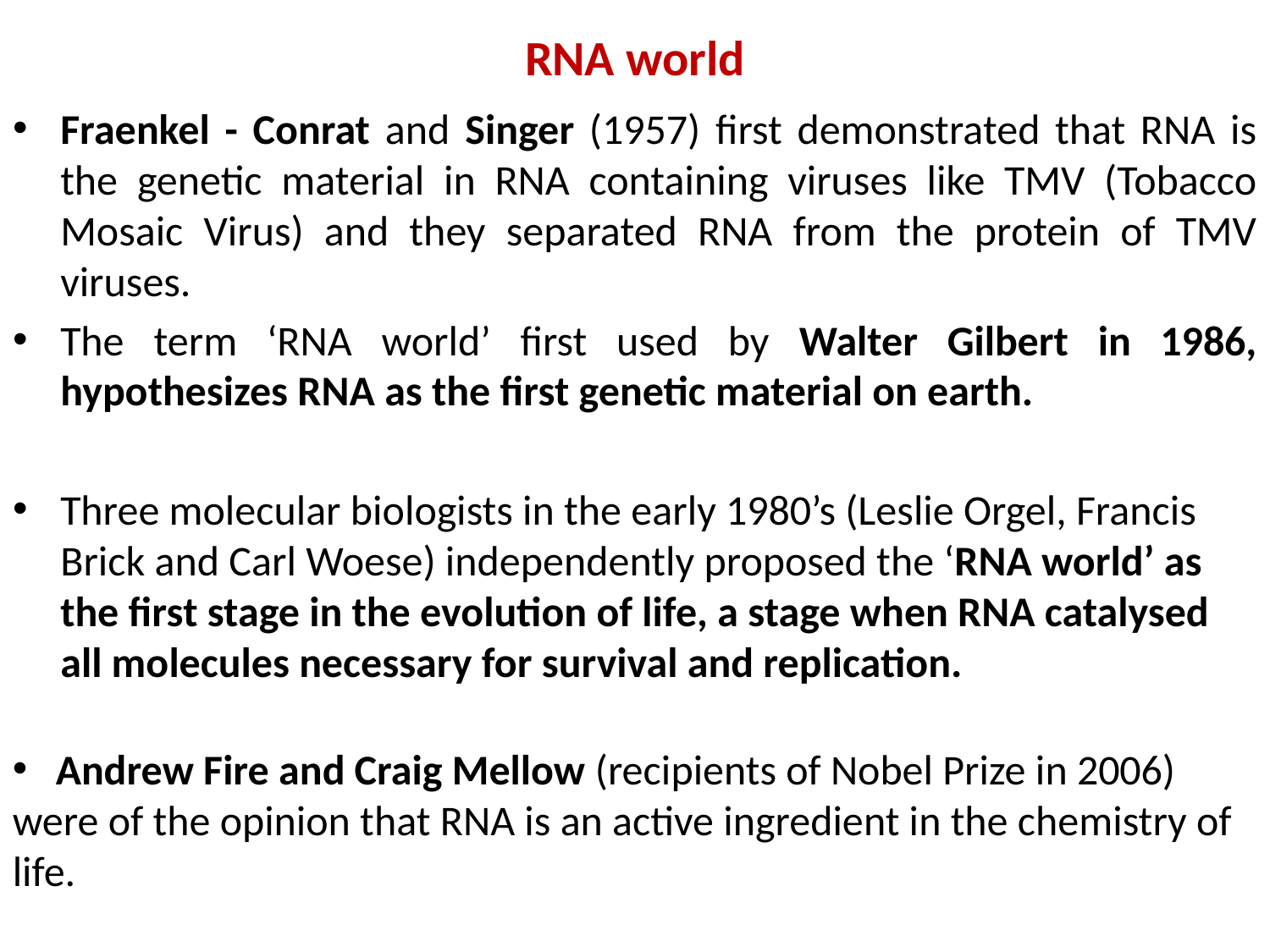

# RNA world
Fraenkel - Conrat and Singer (1957) first demonstrated that RNA is the genetic material in RNA containing viruses like TMV (Tobacco Mosaic Virus) and they separated RNA from the protein of TMV viruses.
The term ‘RNA world’ first used by Walter Gilbert in 1986, hypothesizes RNA as the first genetic material on earth.

Three molecular biologists in the early 1980’s (Leslie Orgel, Francis Brick and Carl Woese) independently proposed the ‘RNA world’ as the first stage in the evolution of life, a stage when RNA catalysed all molecules necessary for survival and replication.

   Andrew Fire and Craig Mellow (recipients of Nobel Prize in 2006)      were of the opinion that RNA is an active ingredient in the chemistry of life.